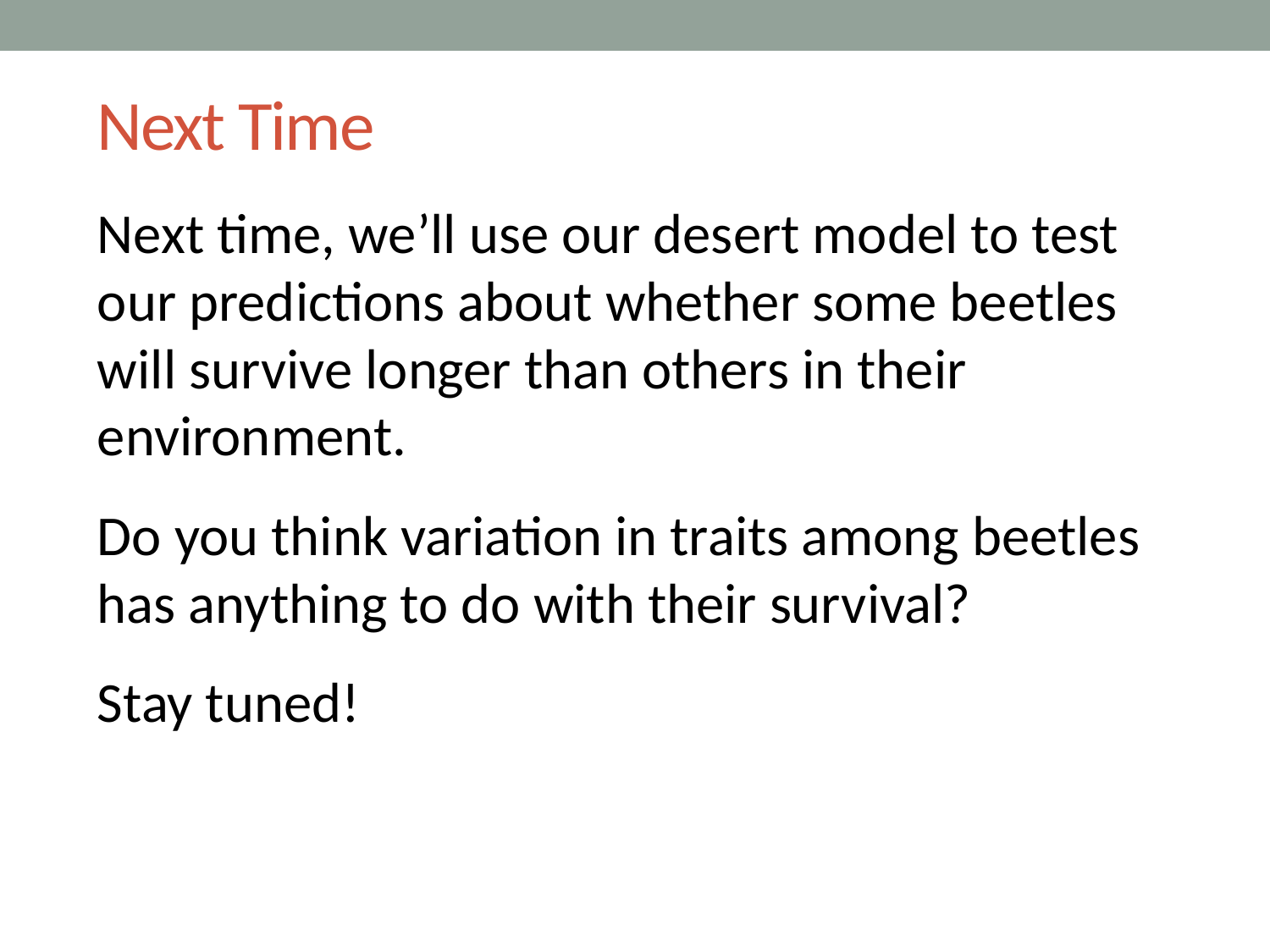

# Next Time
Next time, we’ll use our desert model to test our predictions about whether some beetles will survive longer than others in their environment.
Do you think variation in traits among beetles has anything to do with their survival?
Stay tuned!